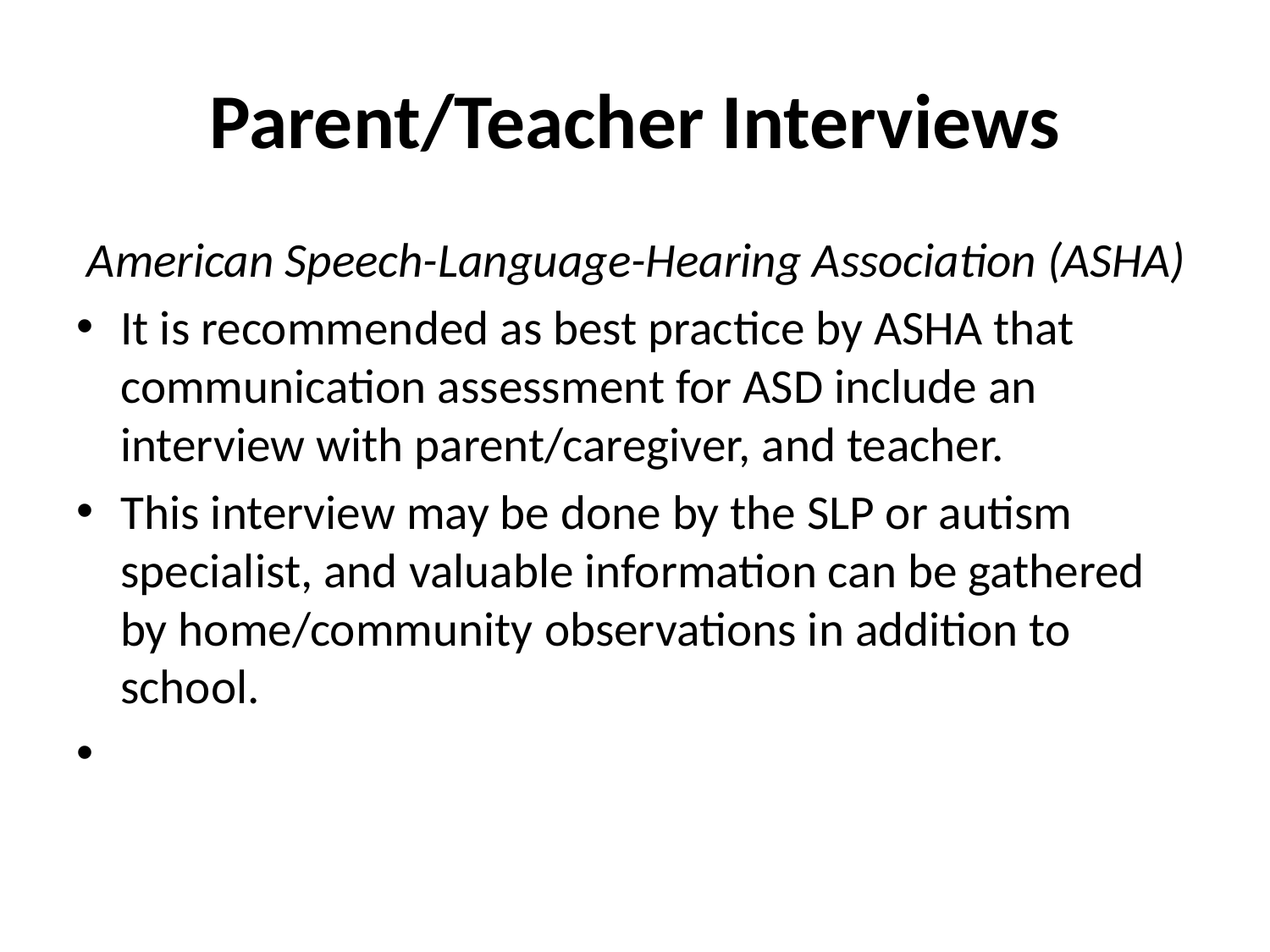

# Parent/Teacher Interviews
 American Speech-Language-Hearing Association (ASHA)
It is recommended as best practice by ASHA that communication assessment for ASD include an interview with parent/caregiver, and teacher.
This interview may be done by the SLP or autism specialist, and valuable information can be gathered by home/community observations in addition to school.